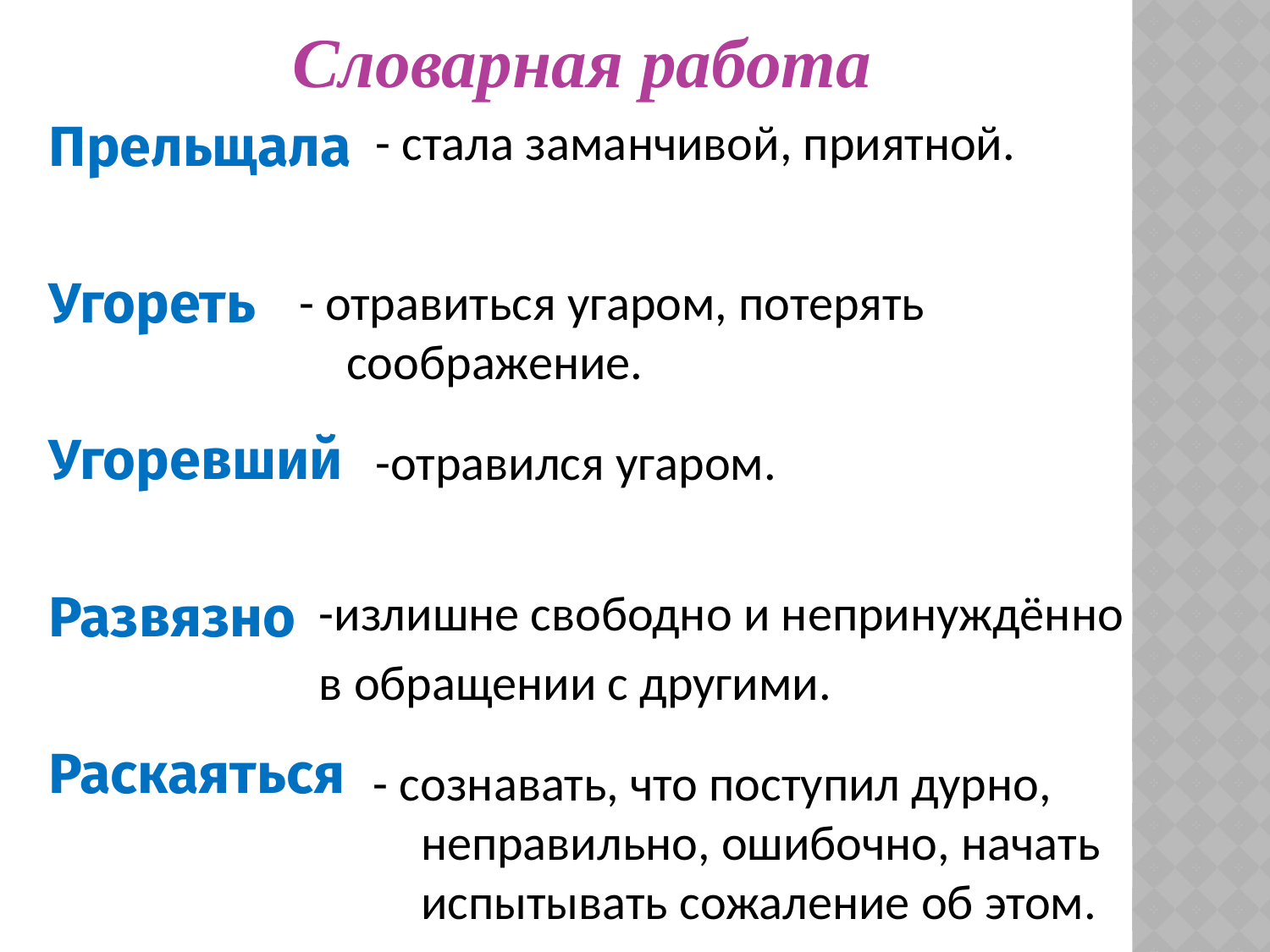

Словарная работа
Прельщала

Угореть

Угоревший

Развязно

Раскаяться
- стала заманчивой, приятной.
- отравиться угаром, потерять соображение.
-отравился угаром.
-излишне свободно и непринуждённо
в обращении с другими.
- сознавать, что поступил дурно, неправильно, ошибочно, начать испытывать сожаление об этом.